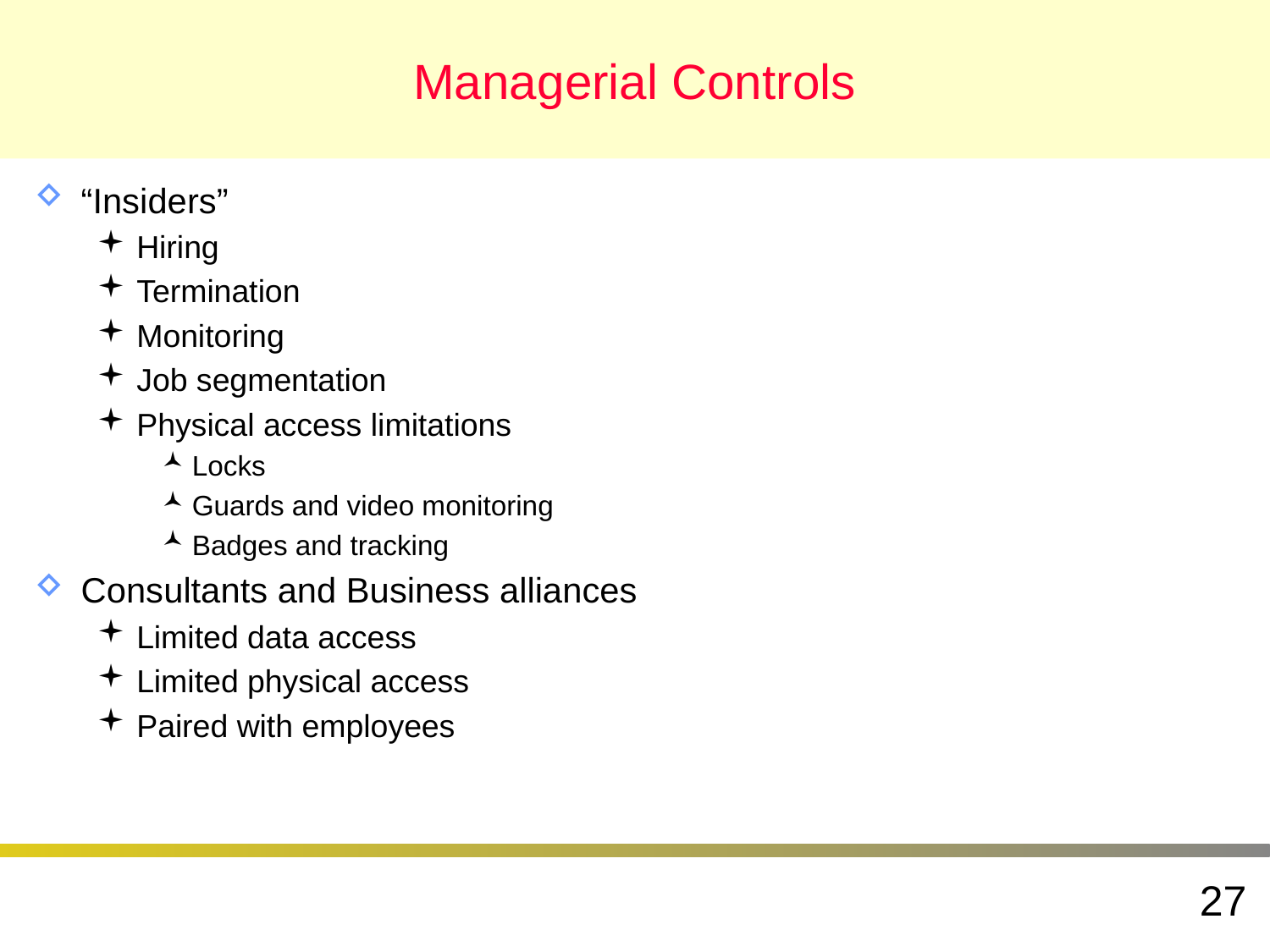

# Managerial Controls
“Insiders”
Hiring
Termination
Monitoring
Job segmentation
Physical access limitations
Locks
Guards and video monitoring
Badges and tracking
Consultants and Business alliances
Limited data access
Limited physical access
Paired with employees
27